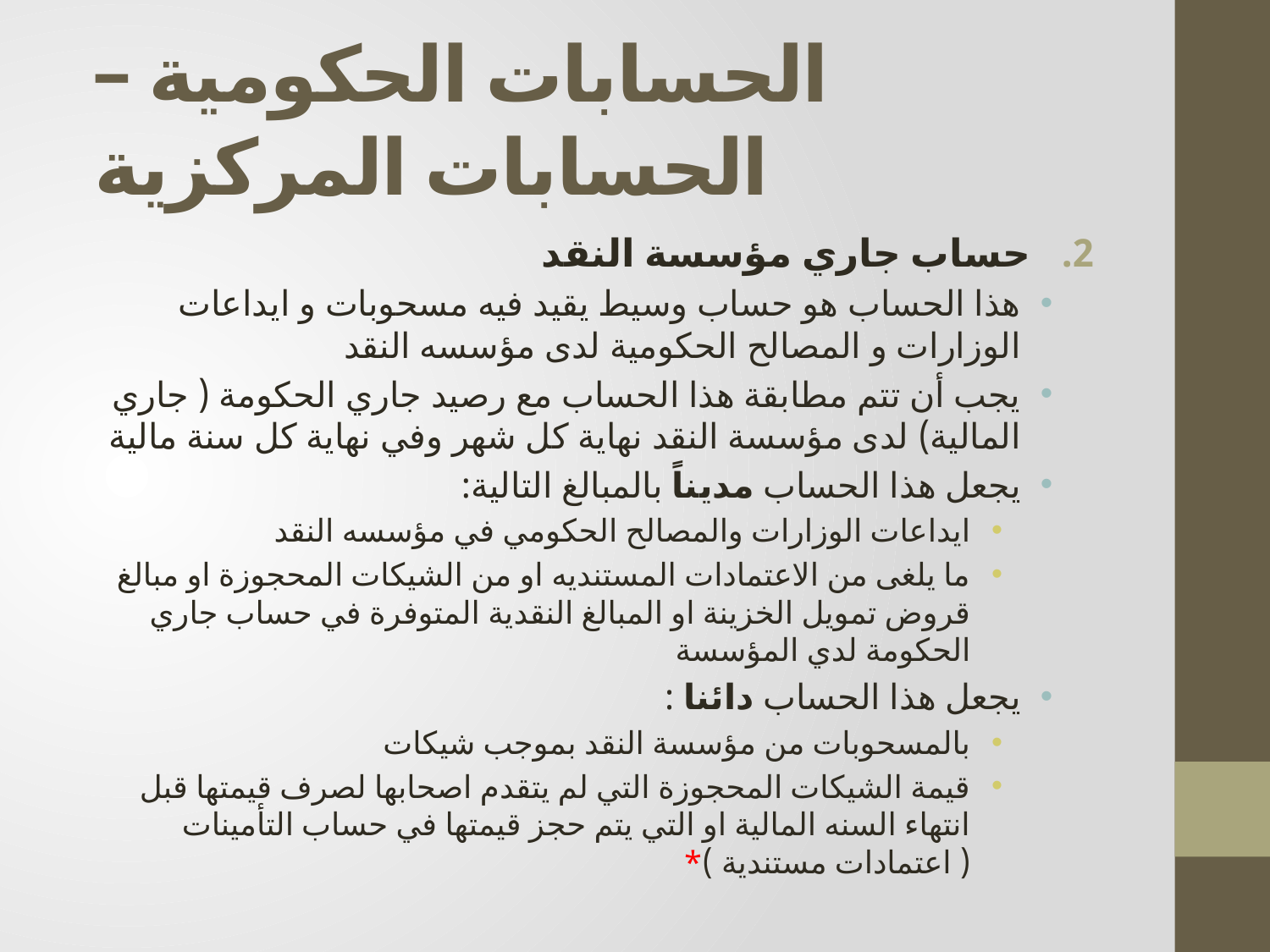

# الحسابات الحكومية –  الحسابات المركزية
حساب جاري مؤسسة النقد
هذا الحساب هو حساب وسيط يقيد فيه مسحوبات و ايداعات الوزارات و المصالح الحكومية لدى مؤسسه النقد
يجب أن تتم مطابقة هذا الحساب مع رصيد جاري الحكومة ( جاري المالية) لدى مؤسسة النقد نهاية كل شهر وفي نهاية كل سنة مالية
يجعل هذا الحساب مديناً بالمبالغ التالية:
ايداعات الوزارات والمصالح الحكومي في مؤسسه النقد
ما يلغى من الاعتمادات المستنديه او من الشيكات المحجوزة او مبالغ قروض تمويل الخزينة او المبالغ النقدية المتوفرة في حساب جاري الحكومة لدي المؤسسة
يجعل هذا الحساب دائنا :
بالمسحوبات من مؤسسة النقد بموجب شيكات
قيمة الشيكات المحجوزة التي لم يتقدم اصحابها لصرف قيمتها قبل انتهاء السنه المالية او التي يتم حجز قيمتها في حساب التأمينات ( اعتمادات مستندية )*